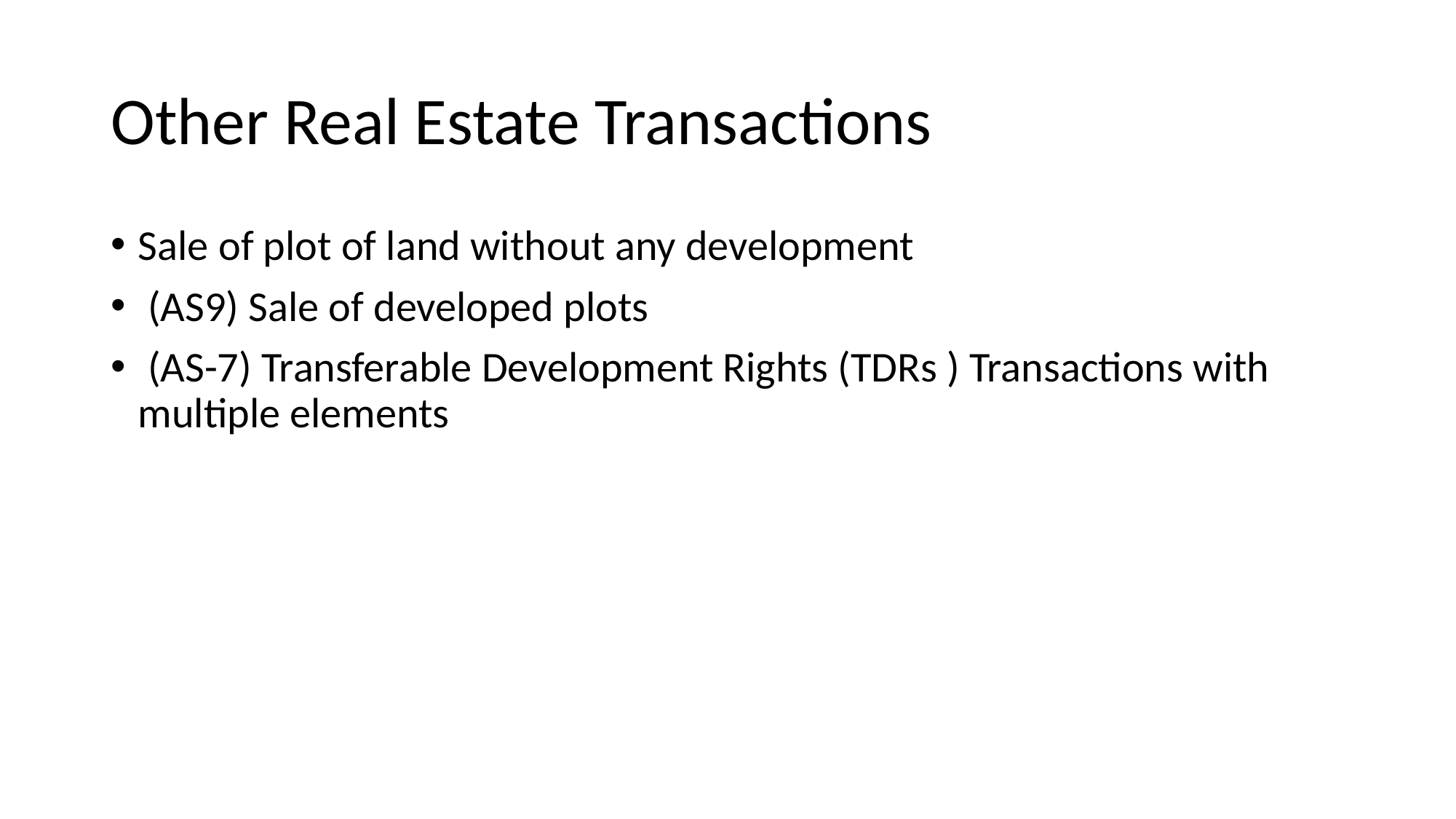

# Other Real Estate Transactions
Sale of plot of land without any development
 (AS9) Sale of developed plots
 (AS-7) Transferable Development Rights (TDRs ) Transactions with multiple elements